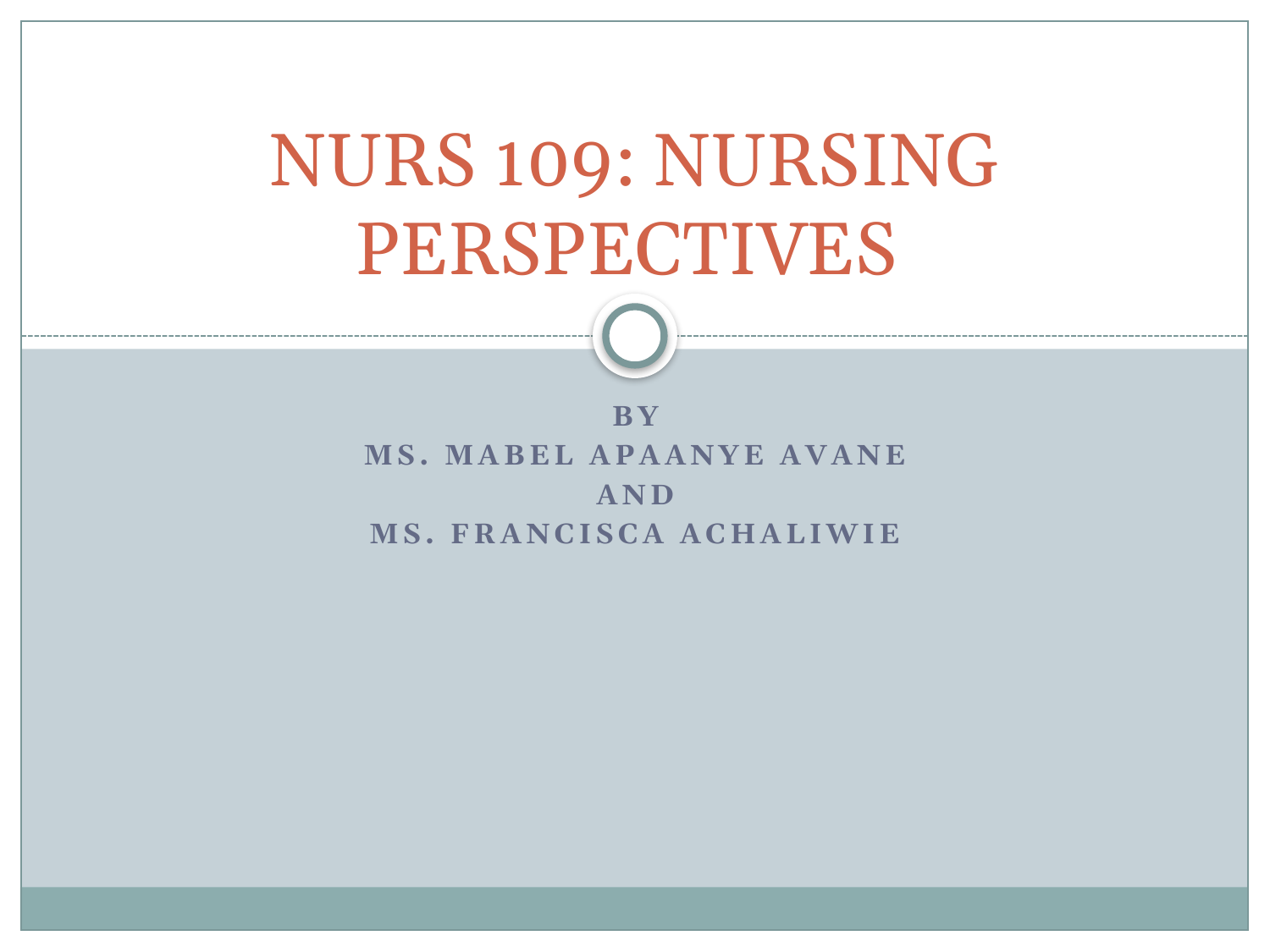

# NURS 109: NURSING PERSPECTIVES
BY
MS. MABEL APAANYE AVANE
AND
MS. FRANCISCA ACHALIWIE